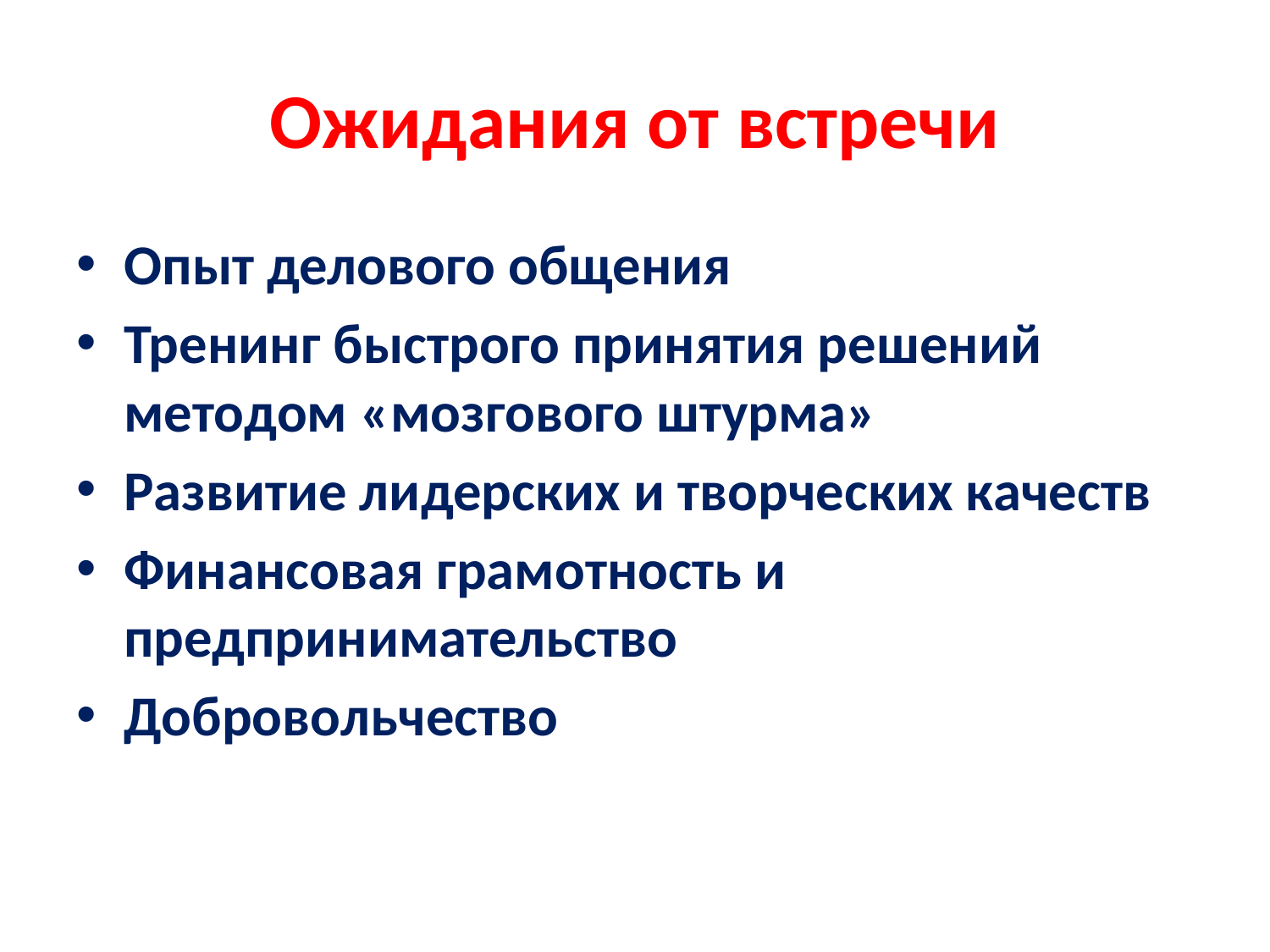

# Ожидания от встречи
Опыт делового общения
Тренинг быстрого принятия решений методом «мозгового штурма»
Развитие лидерских и творческих качеств
Финансовая грамотность и предпринимательство
Добровольчество